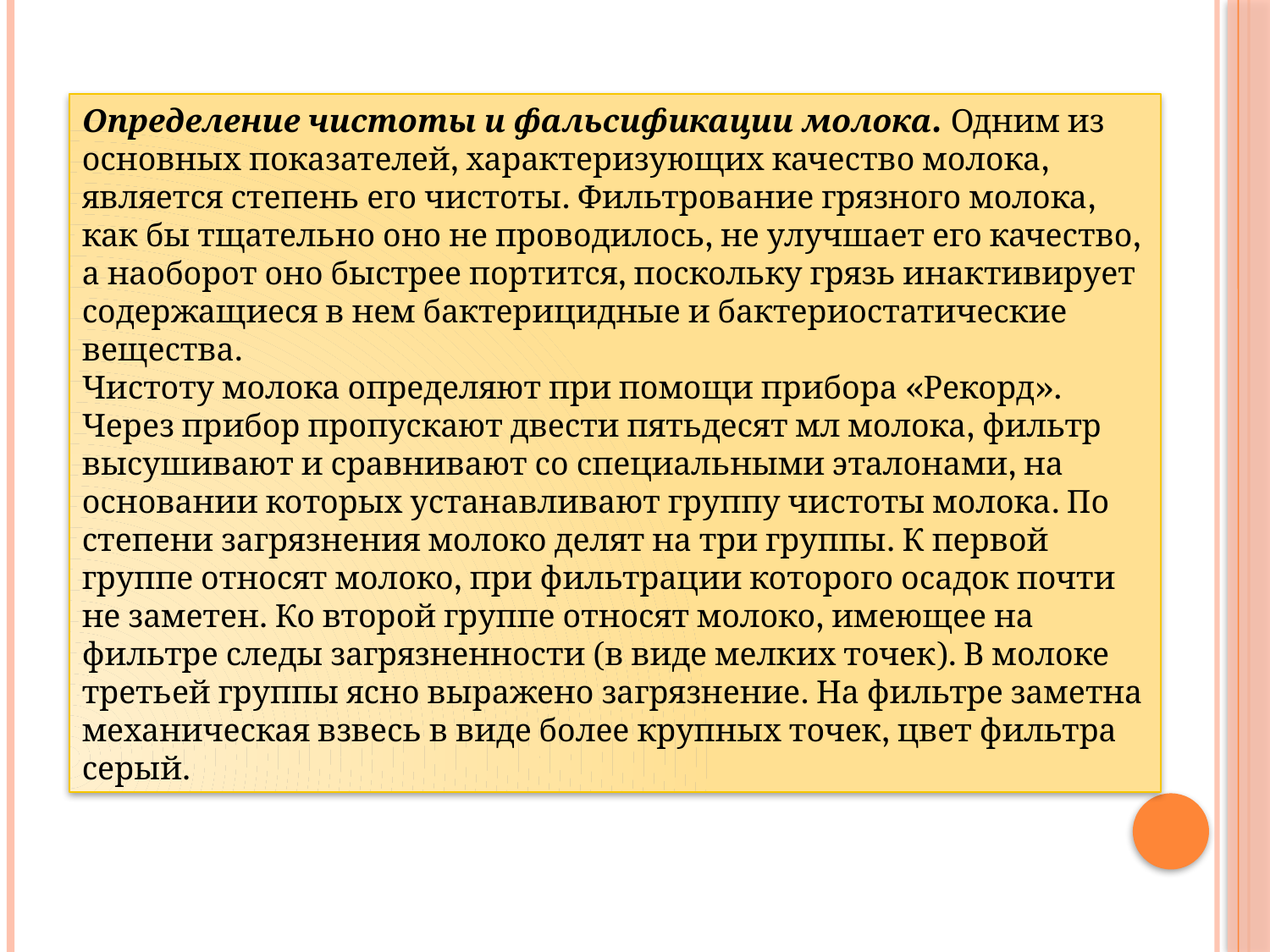

Определение чистоты и фальсификации молока. Одним из основных показателей, характеризующих качество молока, является степень его чистоты. Фильтрование грязного молока, как бы тщательно оно не проводилось, не улучшает его качество, а наоборот оно быстрее портится, поскольку грязь инактивирует содержащиеся в нем бактерицидные и бактериостатические вещества.
Чистоту молока определяют при помощи прибора «Рекорд». Через прибор пропускают двести пятьдесят мл молока, фильтр высушивают и сравнивают со специальными эталонами, на основании которых устанавливают группу чистоты молока. По степени загрязнения молоко делят на три группы. К первой группе относят молоко, при фильтрации которого осадок почти не заметен. Ко второй группе относят молоко, имеющее на фильтре следы загрязненности (в виде мелких точек). В молоке третьей группы ясно выражено загрязнение. На фильтре заметна механическая взвесь в виде более крупных точек, цвет фильтра серый.